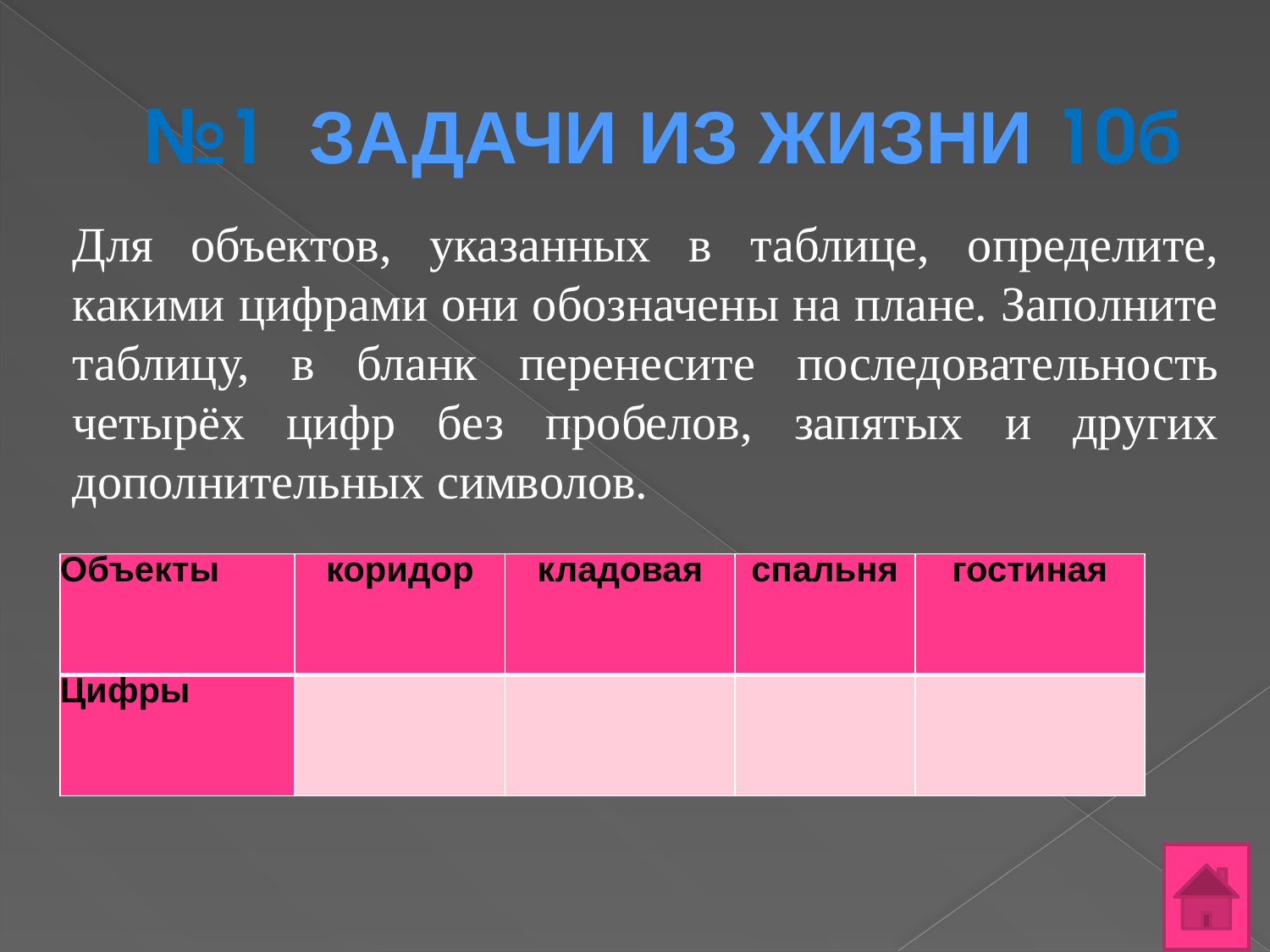

# №1  ЗАДАЧИ ИЗ ЖИЗНИ 10б
Для объектов, указанных в таблице, определите, какими цифрами они обозначены на плане. Заполните таблицу, в бланк перенесите последовательность четырёх цифр без пробелов, запятых и других дополнительных символов.
| Объекты | коридор | кладовая | спальня | гостиная |
| --- | --- | --- | --- | --- |
| Цифры |  |  |  |  |